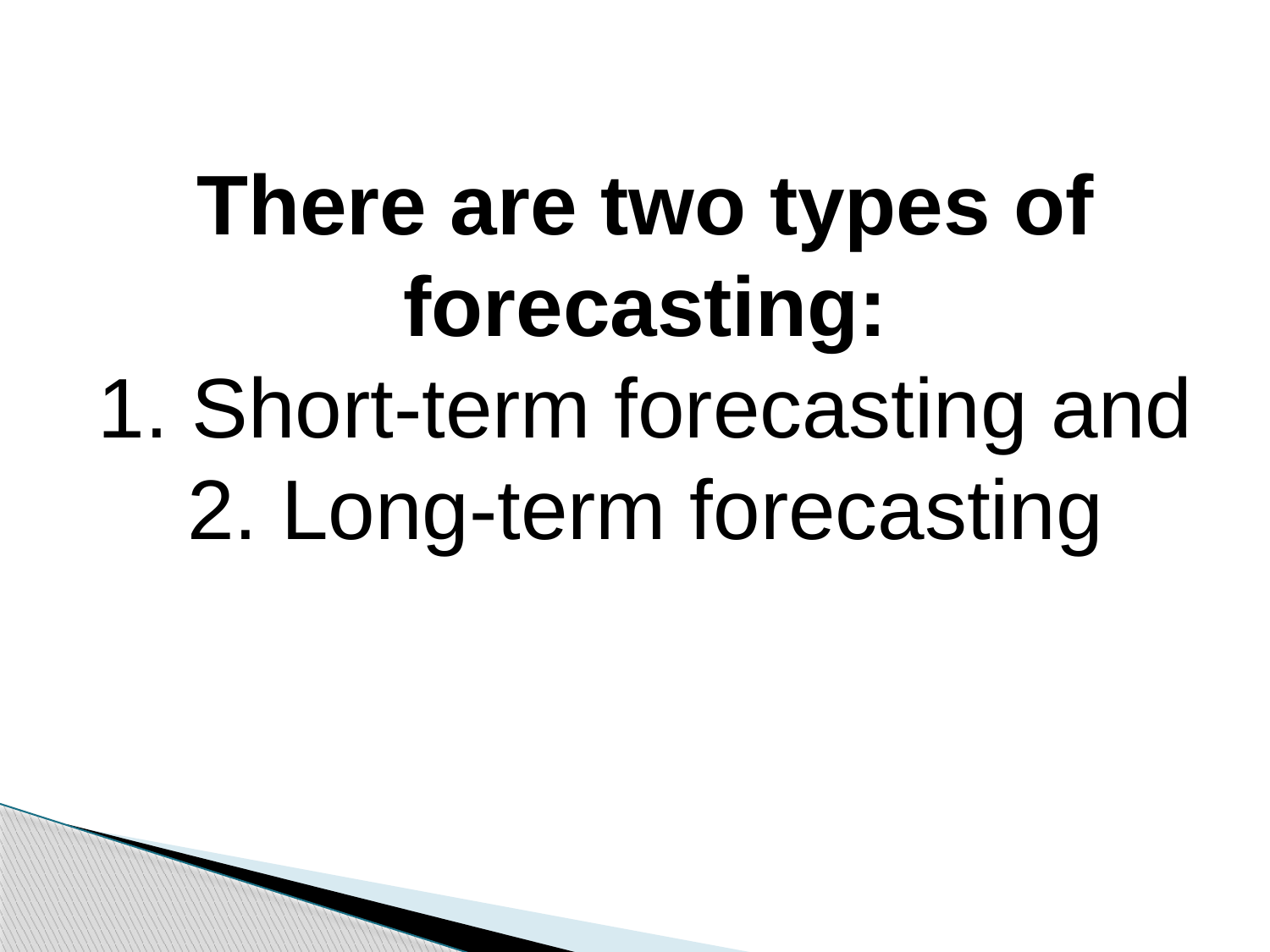

There are two types of forecasting:
1. Short-term forecasting and
2. Long-term forecasting